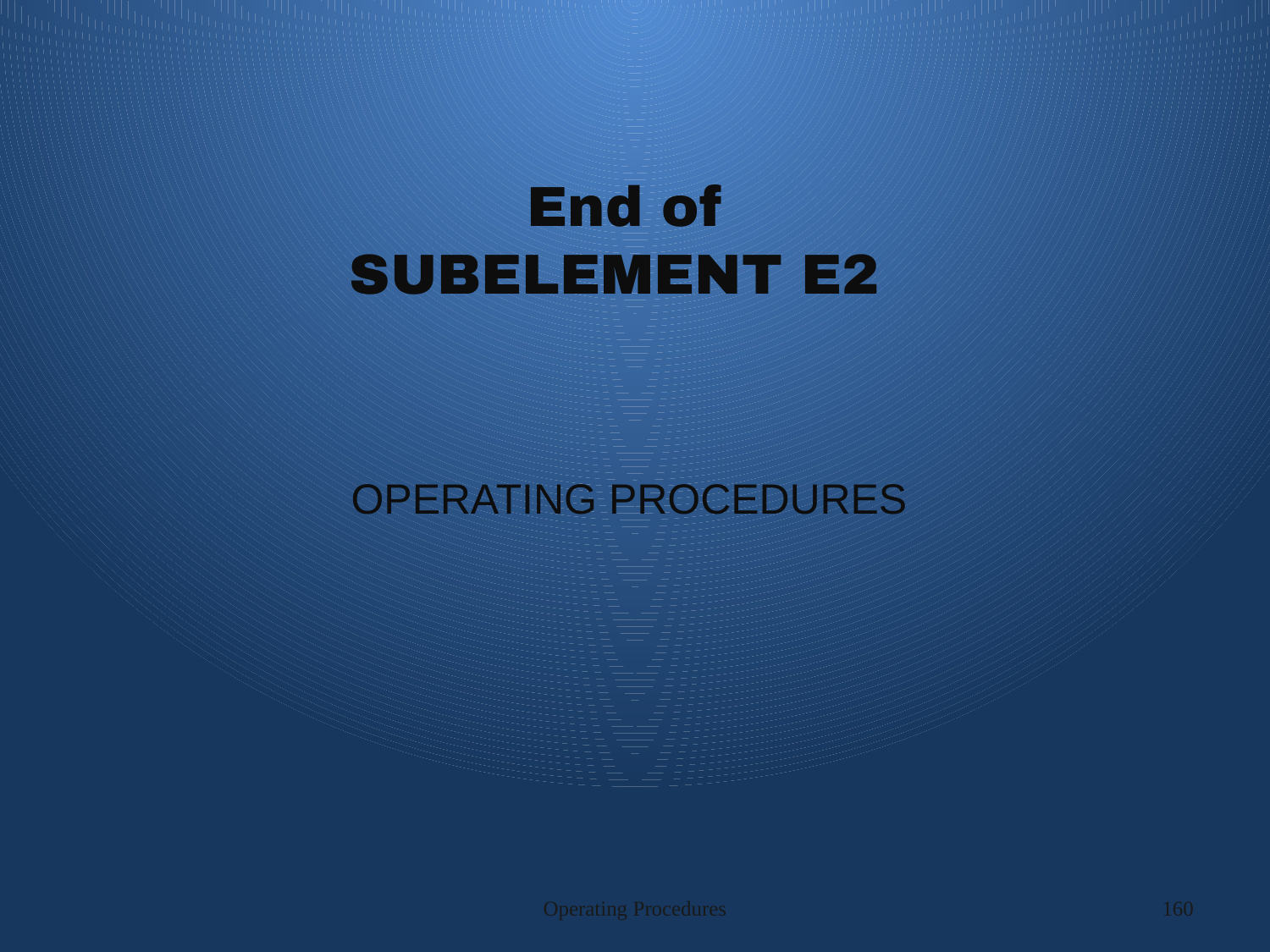

# End of SUBELEMENT E2
OPERATING PROCEDURES

Operating Procedures
160